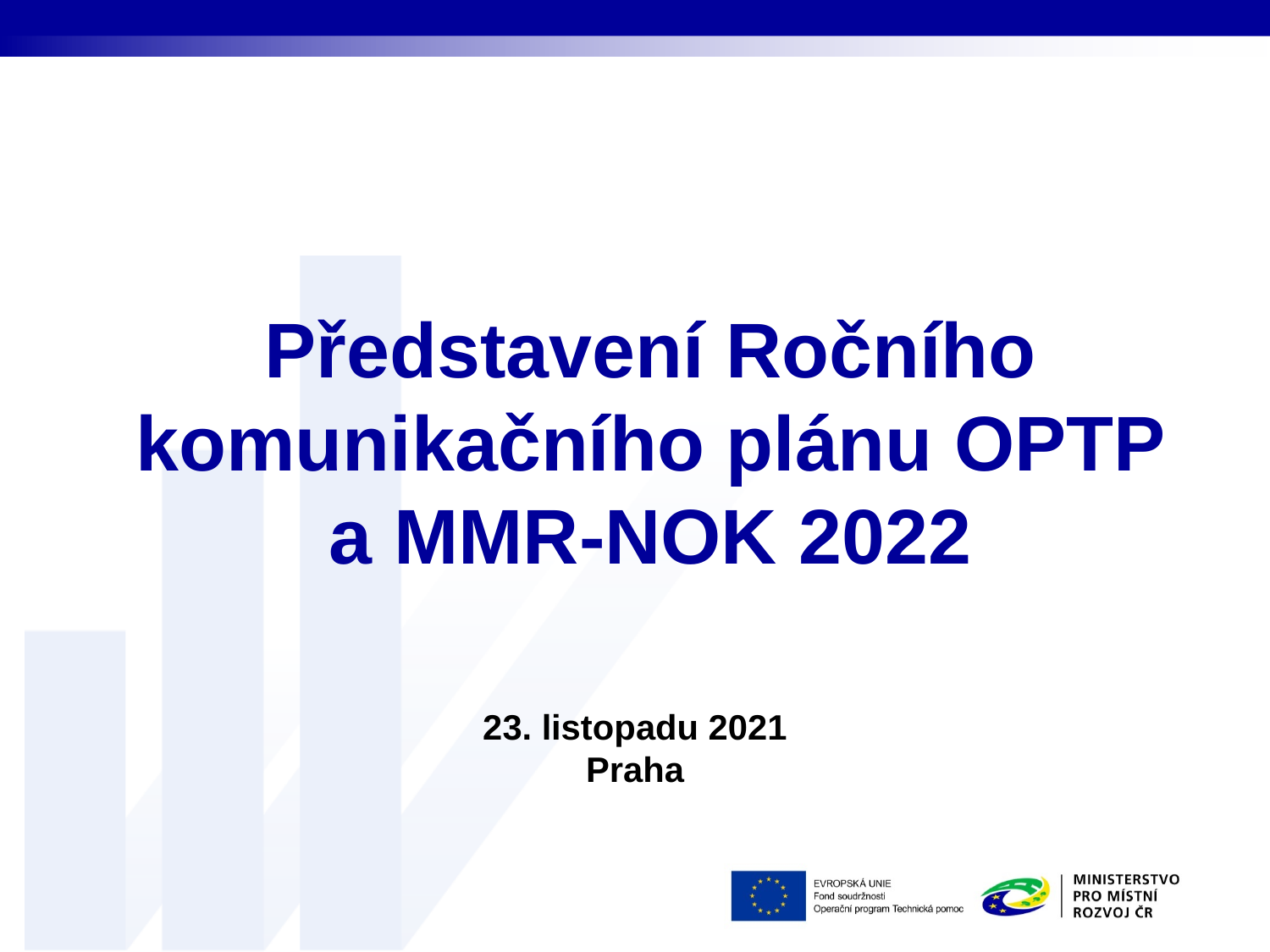

# Představení Ročního komunikačního plánu OPTP a MMR-NOK 2022
23. listopadu 2021
Praha